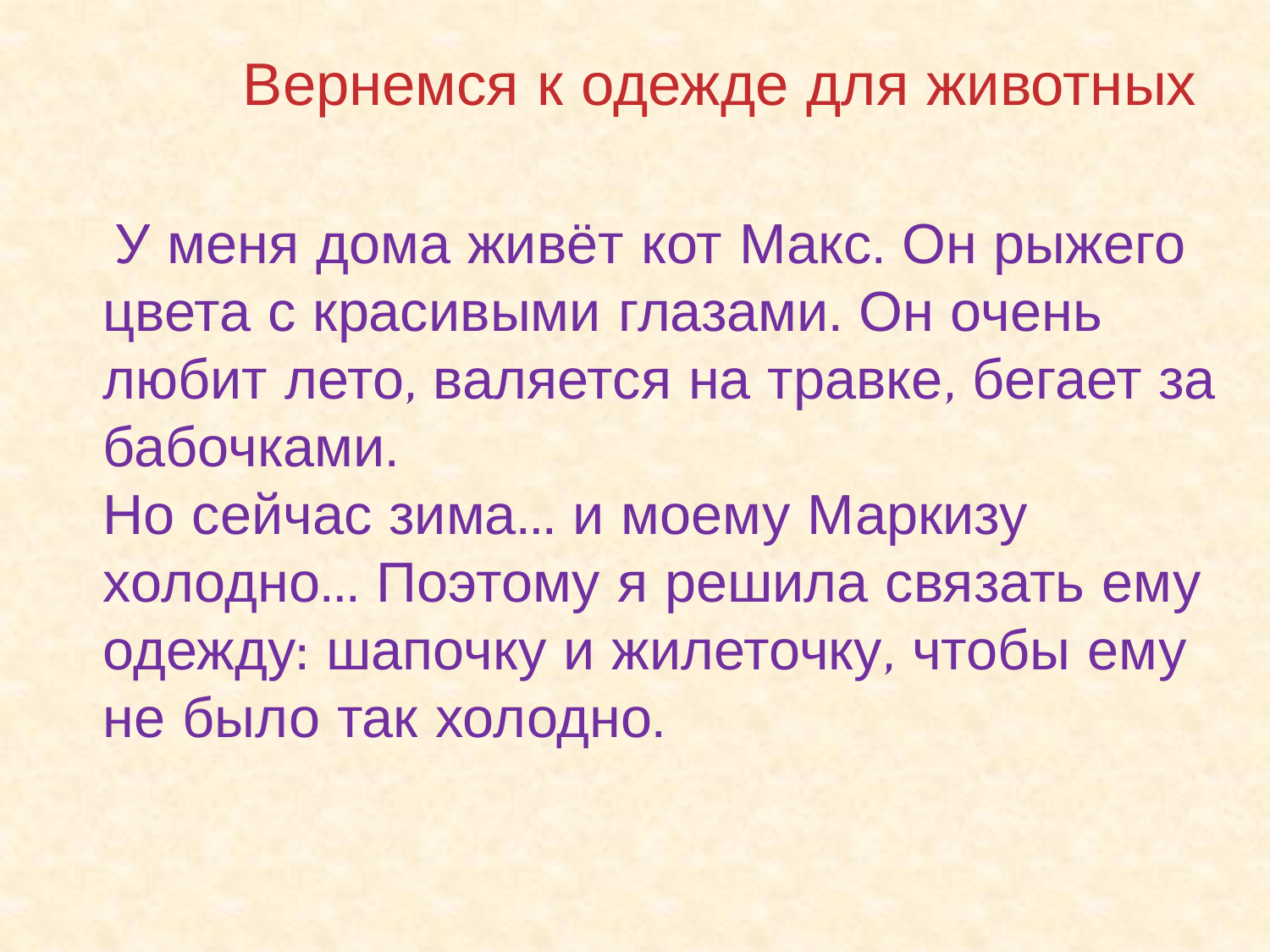

# Вернемся к одежде для животных
   У меня дома живёт кот Макс. Он рыжего цвета с красивыми глазами. Он очень любит лето, валяется на травке, бегает за бабочками.
Но сейчас зима… и моему Маркизу холодно… Поэтому я решила связать ему одежду: шапочку и жилеточку, чтобы ему не было так холодно.